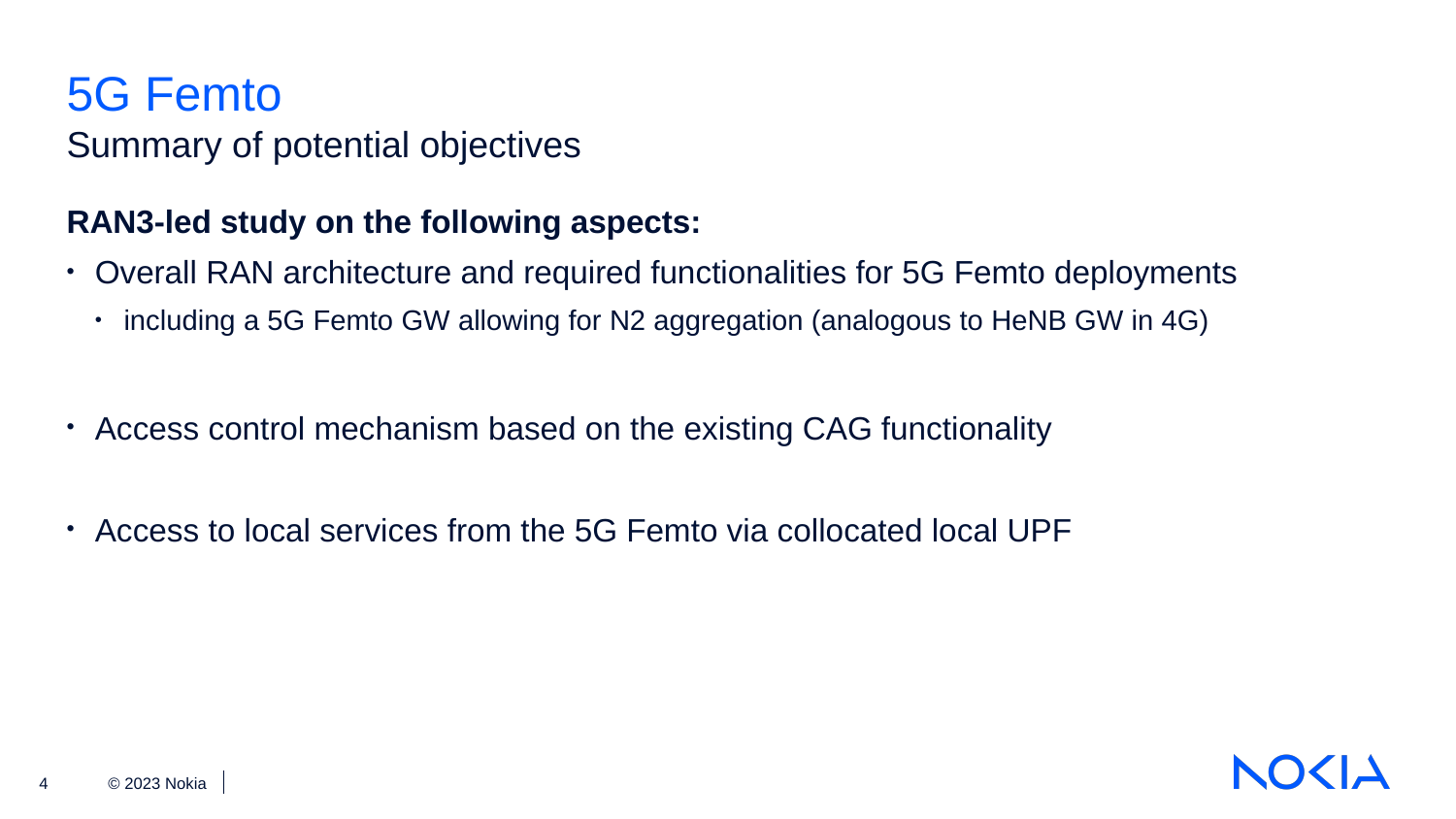

5G Femto
Summary of potential objectives
RAN3-led study on the following aspects:
Overall RAN architecture and required functionalities for 5G Femto deployments
including a 5G Femto GW allowing for N2 aggregation (analogous to HeNB GW in 4G)

Access control mechanism based on the existing CAG functionality

Access to local services from the 5G Femto via collocated local UPF